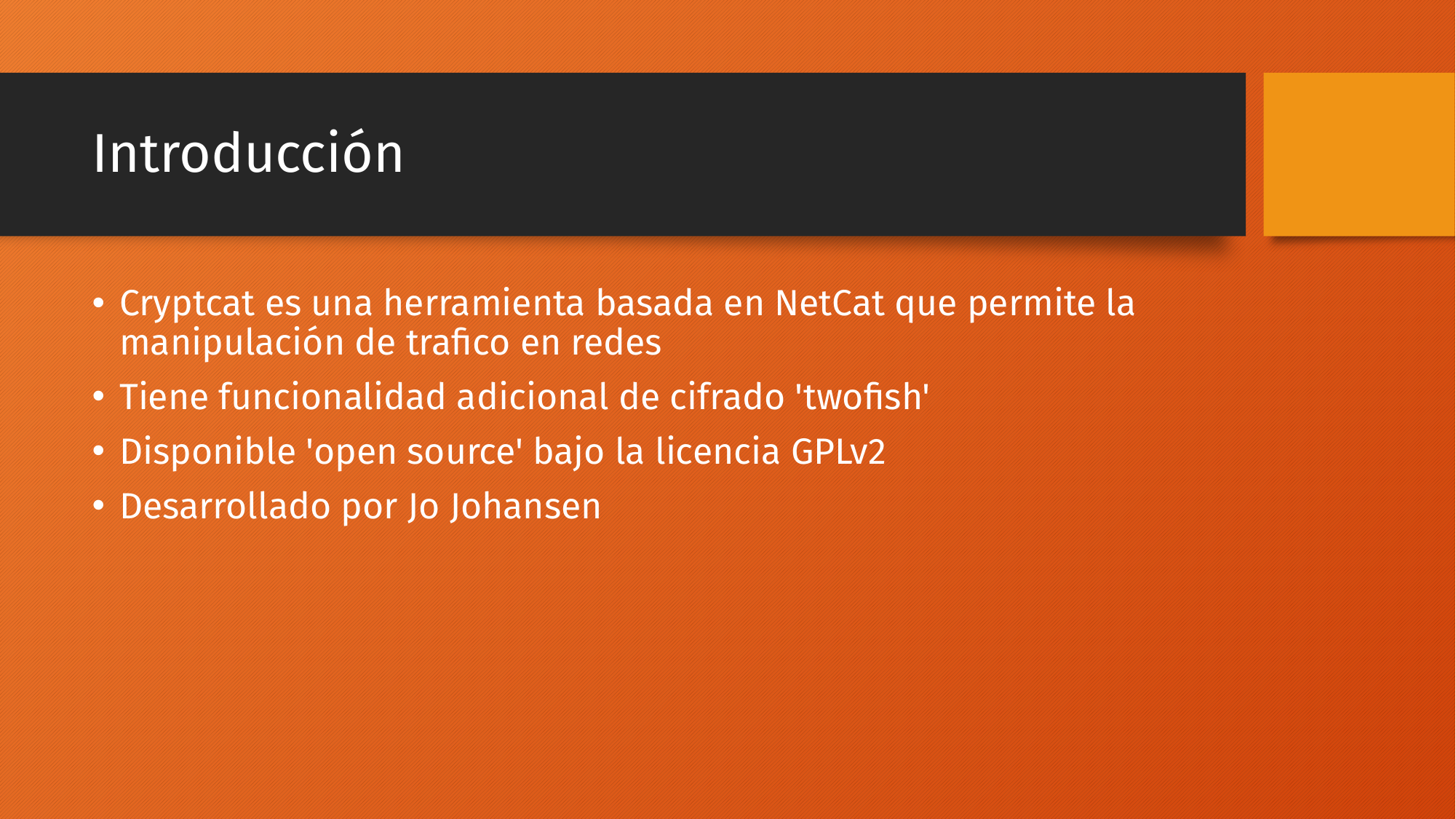

# Introducción
Cryptcat es una herramienta basada en NetCat que permite la manipulación de trafico en redes
Tiene funcionalidad adicional de cifrado 'twofish'
Disponible 'open source' bajo la licencia GPLv2
Desarrollado por Jo Johansen